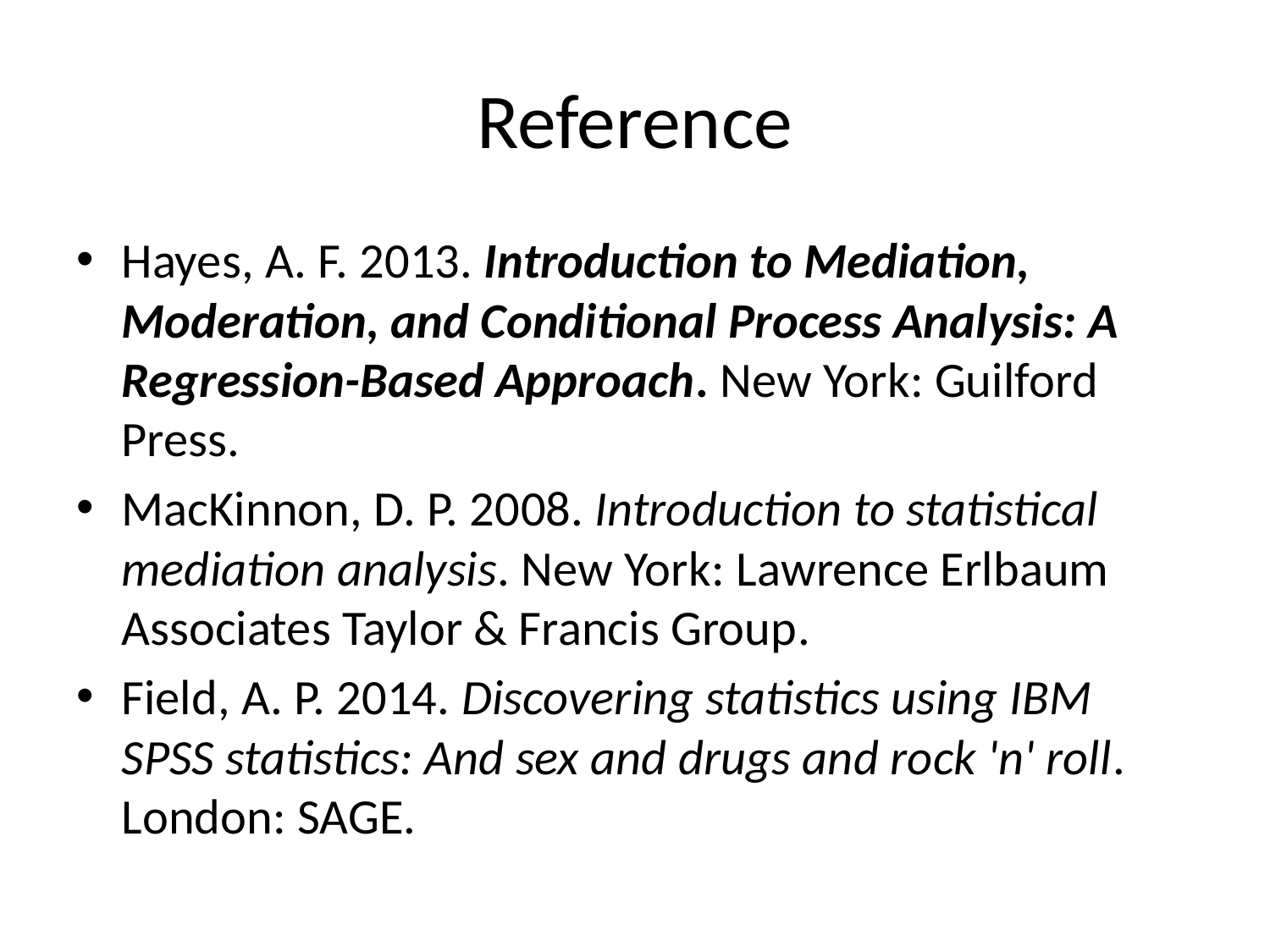

# Reference
Hayes, A. F. 2013. Introduction to Mediation, Moderation, and Conditional Process Analysis: A Regression-Based Approach. New York: Guilford Press.
MacKinnon, D. P. 2008. Introduction to statistical mediation analysis. New York: Lawrence Erlbaum Associates Taylor & Francis Group.
Field, A. P. 2014. Discovering statistics using IBM SPSS statistics: And sex and drugs and rock 'n' roll. London: SAGE.